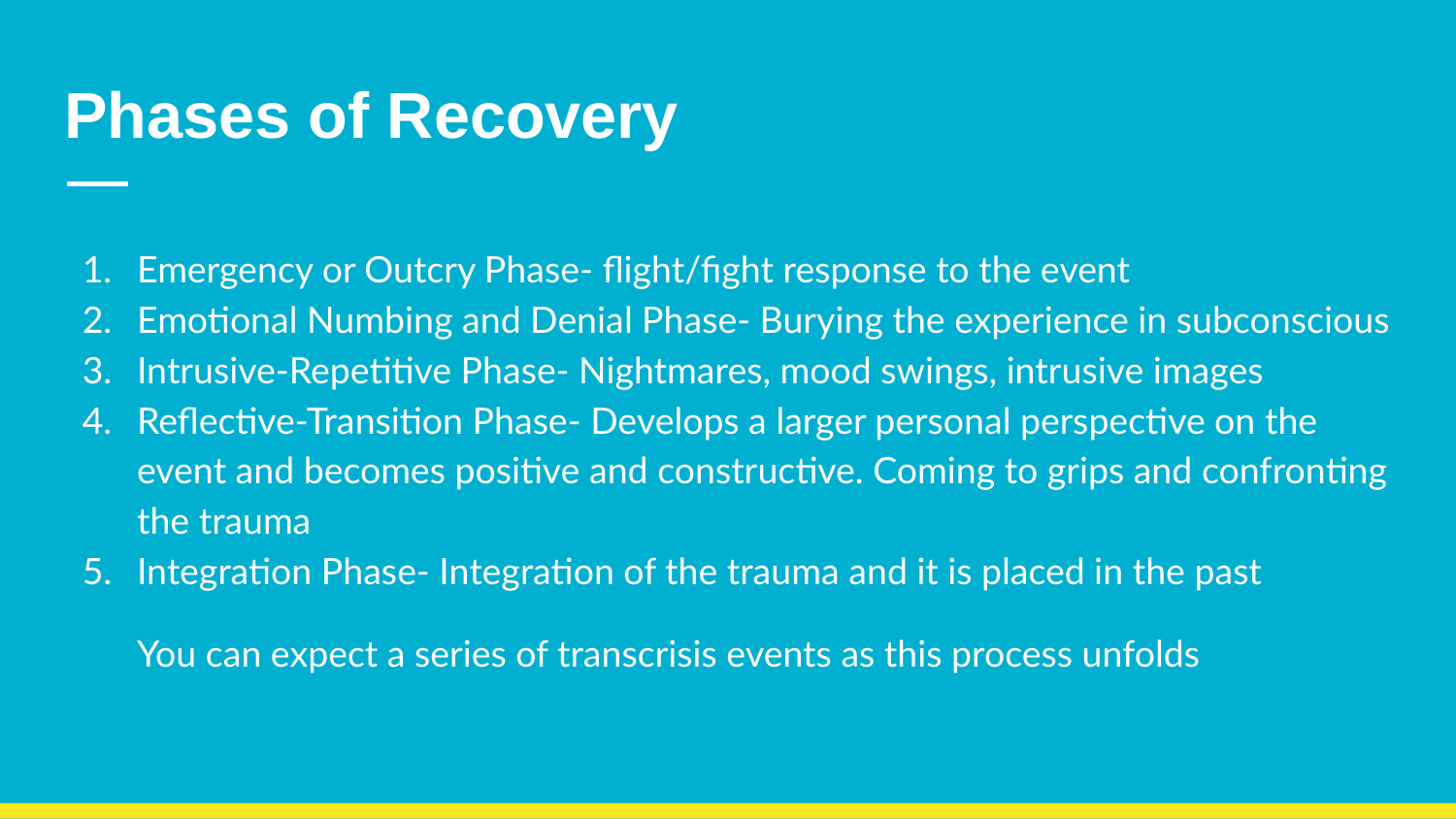

# Phases of Recovery
Emergency or Outcry Phase- flight/fight response to the event
Emotional Numbing and Denial Phase- Burying the experience in subconscious
Intrusive-Repetitive Phase- Nightmares, mood swings, intrusive images
Reflective-Transition Phase- Develops a larger personal perspective on the event and becomes positive and constructive. Coming to grips and confronting the trauma
Integration Phase- Integration of the trauma and it is placed in the past
You can expect a series of transcrisis events as this process unfolds